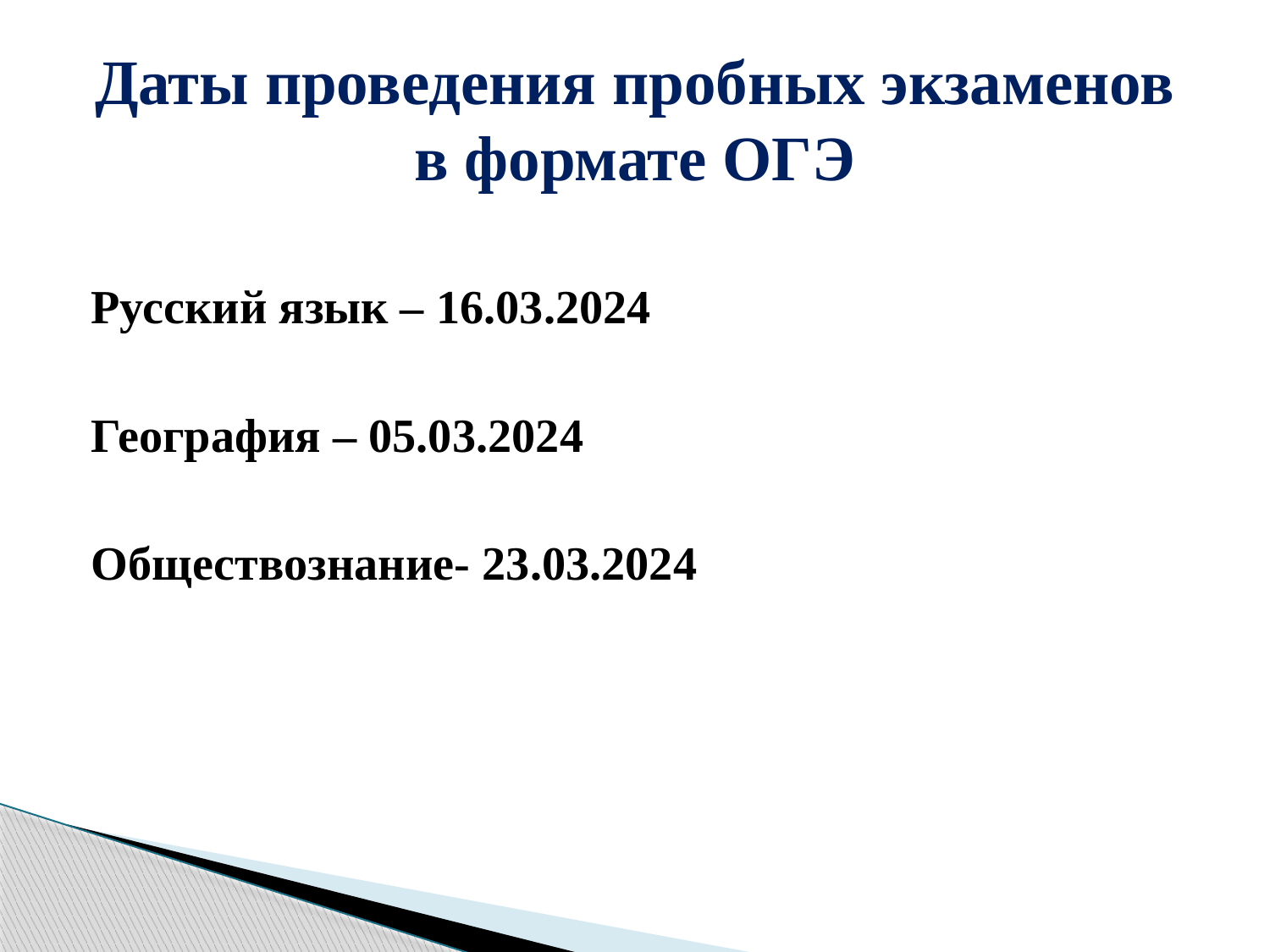

# Даты проведения пробных экзаменов в формате ОГЭ

Русский язык – 16.03.2024

География – 05.03.2024

Обществознание- 23.03.2024